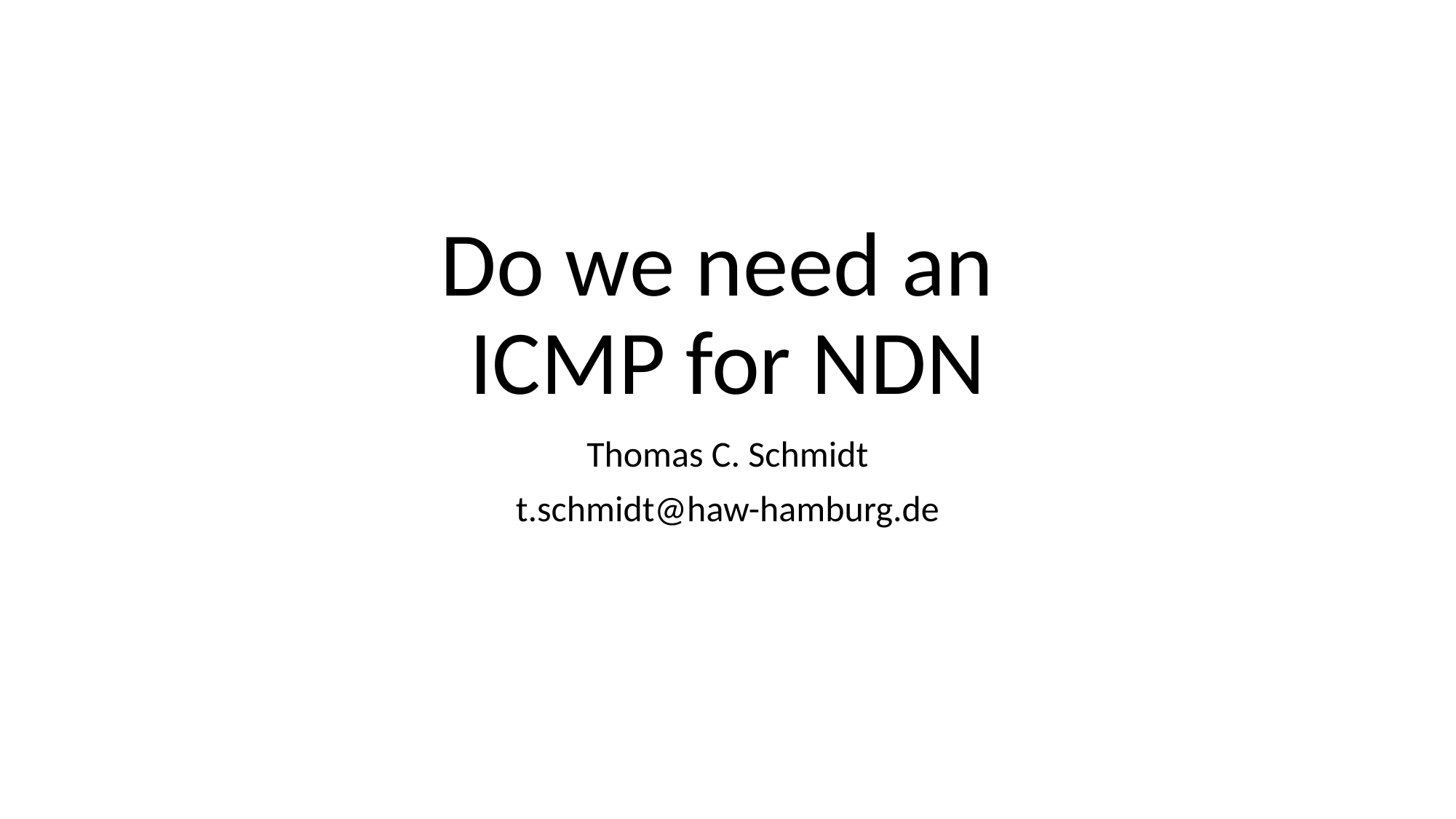

# Do we need an ICMP for NDN
Thomas C. Schmidt
t.schmidt@haw-hamburg.de